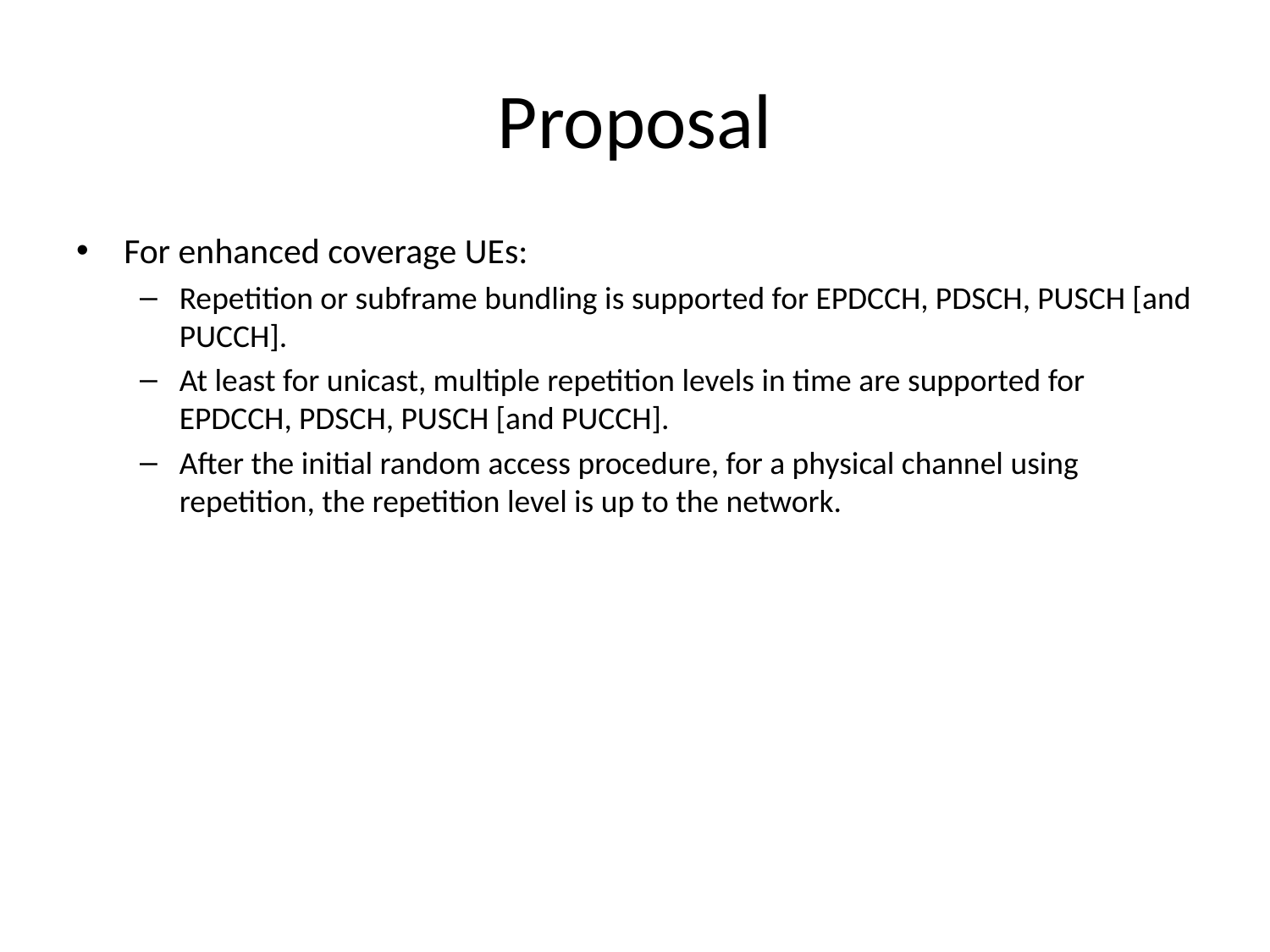

# Proposal
For enhanced coverage UEs:
Repetition or subframe bundling is supported for EPDCCH, PDSCH, PUSCH [and PUCCH].
At least for unicast, multiple repetition levels in time are supported for EPDCCH, PDSCH, PUSCH [and PUCCH].
After the initial random access procedure, for a physical channel using repetition, the repetition level is up to the network.